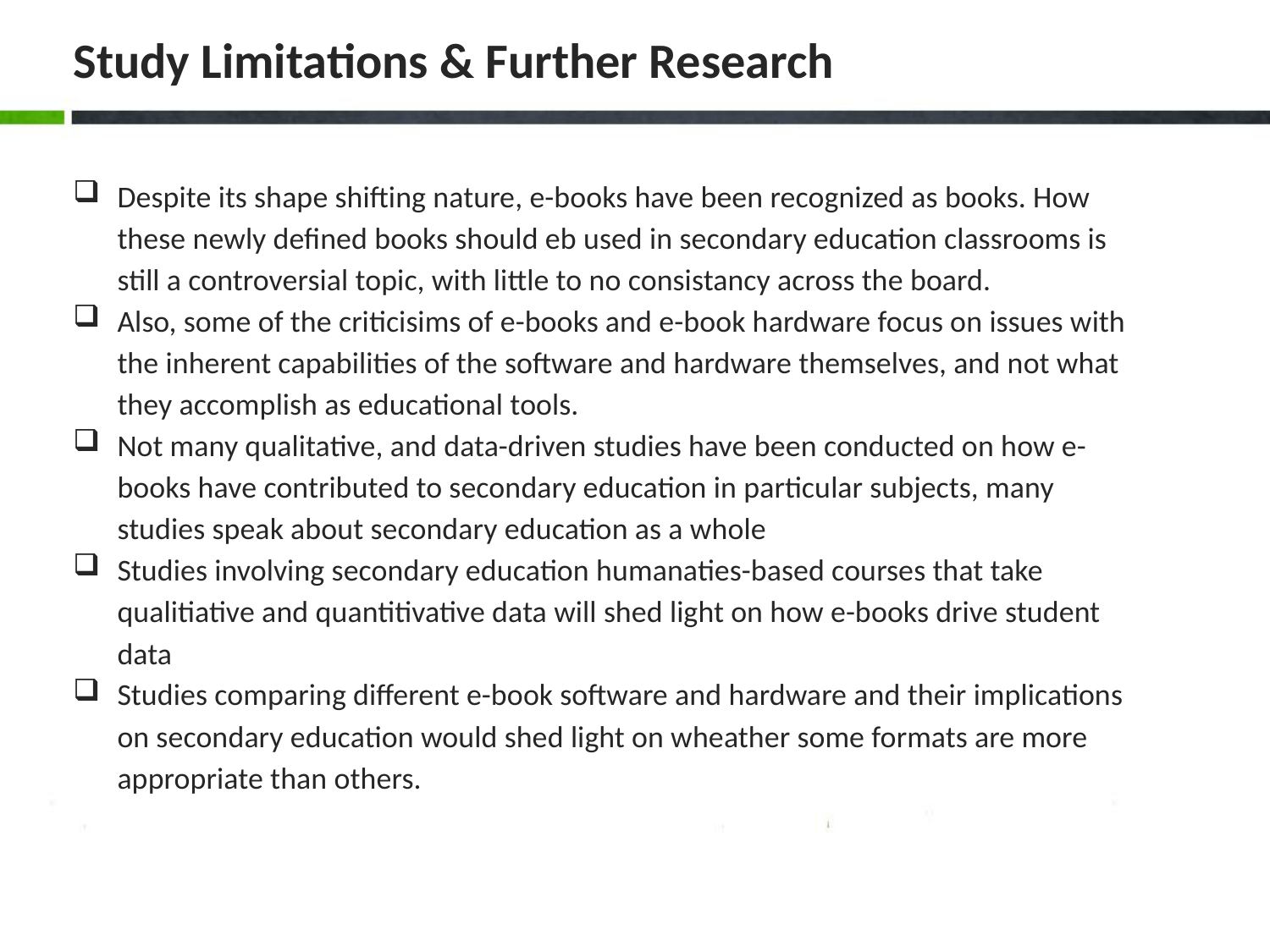

# Study Limitations & Further Research
Despite its shape shifting nature, e-books have been recognized as books. How these newly defined books should eb used in secondary education classrooms is still a controversial topic, with little to no consistancy across the board.
Also, some of the criticisims of e-books and e-book hardware focus on issues with the inherent capabilities of the software and hardware themselves, and not what they accomplish as educational tools.
Not many qualitative, and data-driven studies have been conducted on how e-books have contributed to secondary education in particular subjects, many studies speak about secondary education as a whole
Studies involving secondary education humanaties-based courses that take qualitiative and quantitivative data will shed light on how e-books drive student data
Studies comparing different e-book software and hardware and their implications on secondary education would shed light on wheather some formats are more appropriate than others.